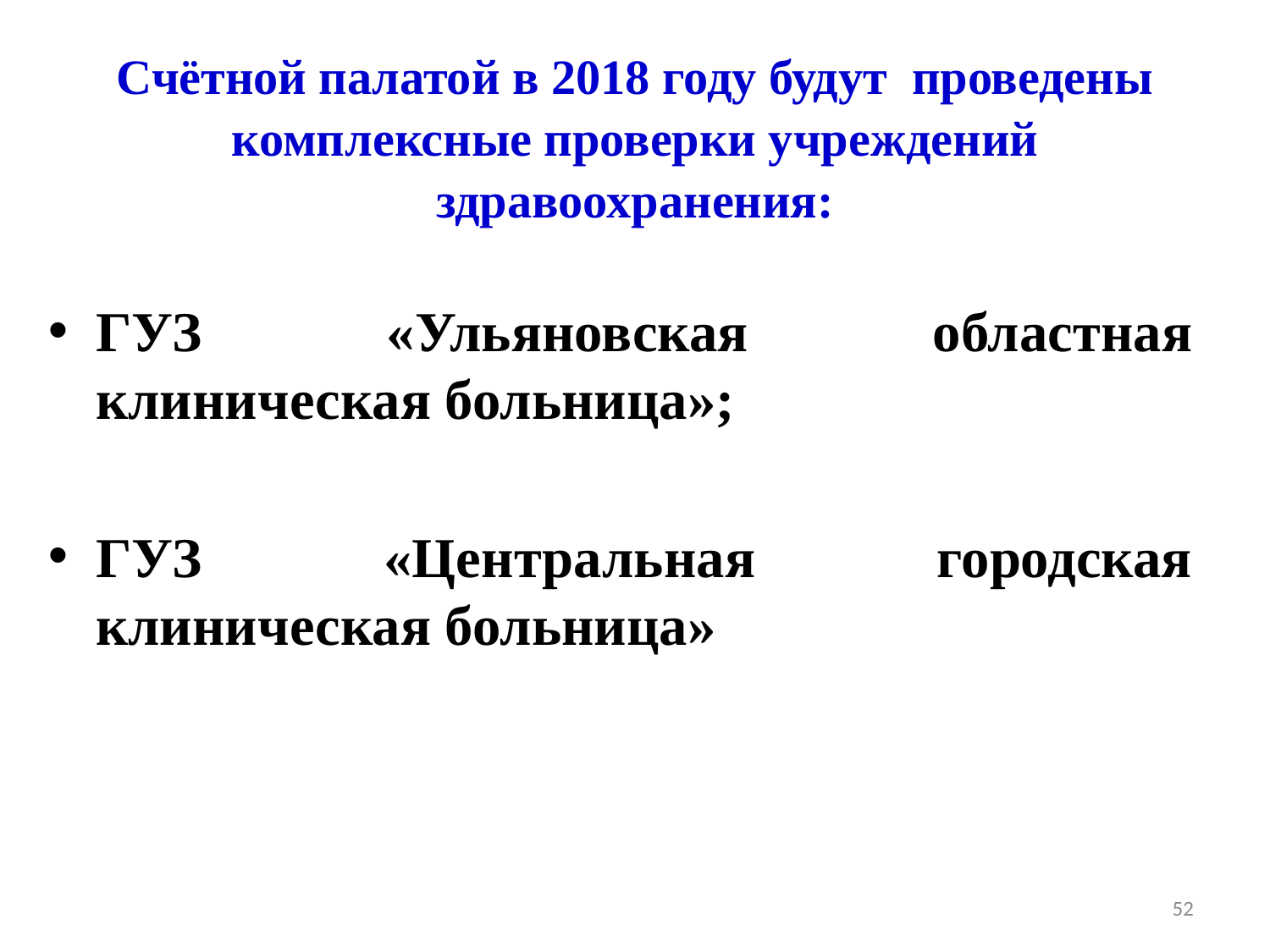

# Счётной палатой в 2018 году будут  проведены комплексные проверки учреждений здравоохранения:
ГУЗ «Ульяновская областная клиническая больница»;

ГУЗ «Центральная городская клиническая больница»
52